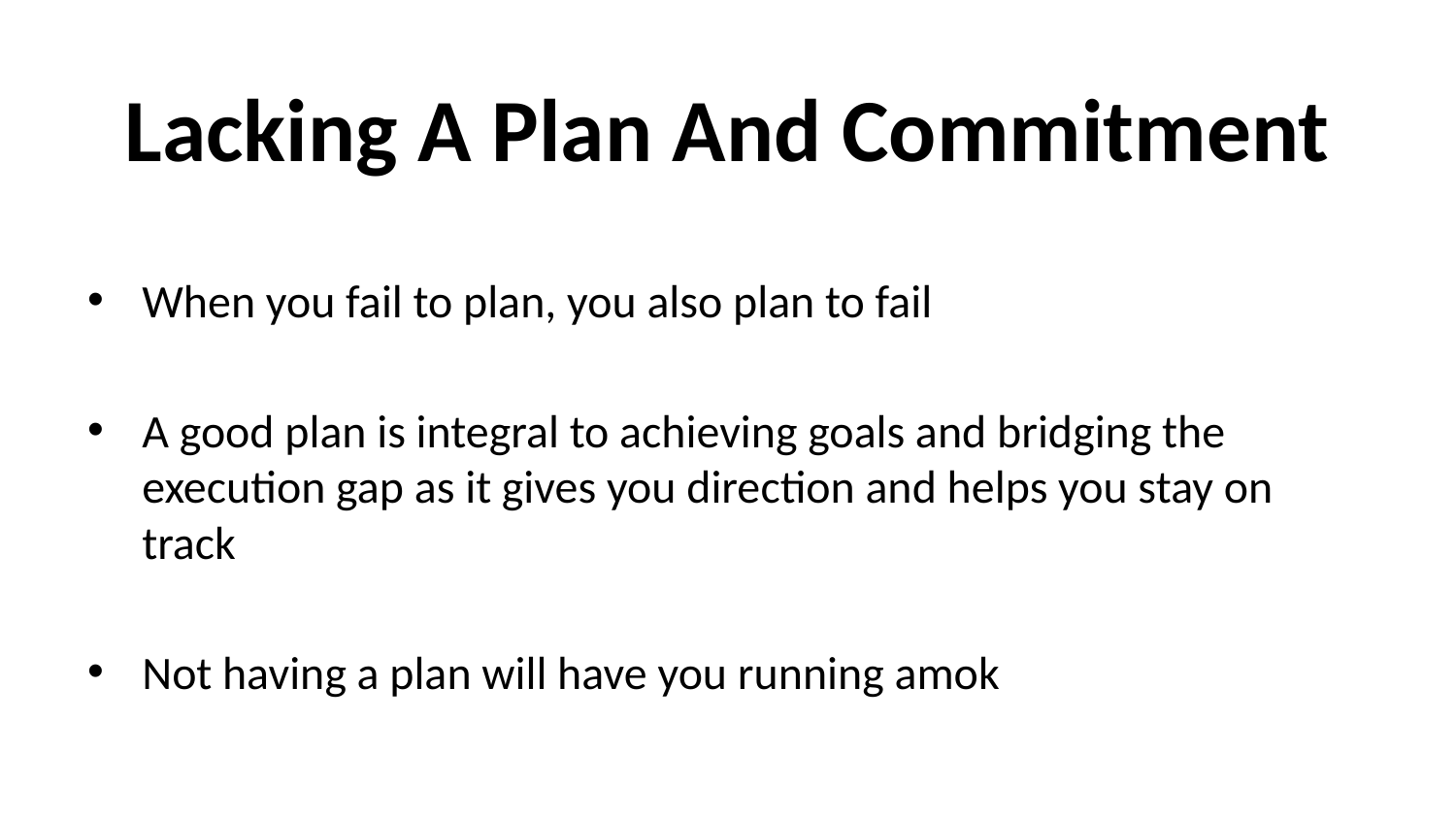

# Lacking A Plan And Commitment
When you fail to plan, you also plan to fail

A good plan is integral to achieving goals and bridging the execution gap as it gives you direction and helps you stay on track

Not having a plan will have you running amok